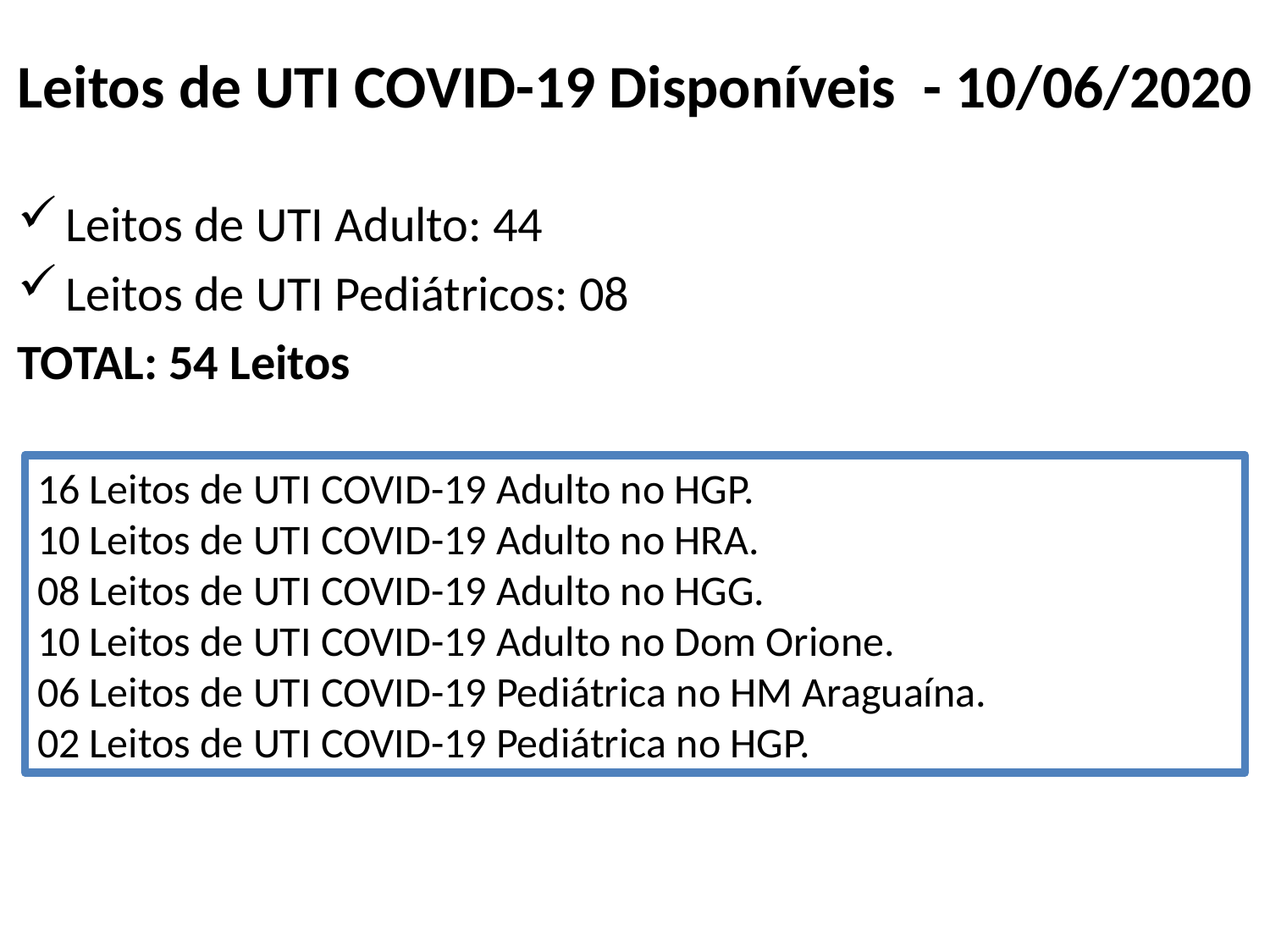

# Leitos de UTI COVID-19 Disponíveis  - 10/06/2020
Leitos de UTI Adulto: 44
Leitos de UTI Pediátricos: 08
TOTAL: 54 Leitos
16 Leitos de UTI COVID-19 Adulto no HGP.
10 Leitos de UTI COVID-19 Adulto no HRA.
08 Leitos de UTI COVID-19 Adulto no HGG.
10 Leitos de UTI COVID-19 Adulto no Dom Orione.
06 Leitos de UTI COVID-19 Pediátrica no HM Araguaína.
02 Leitos de UTI COVID-19 Pediátrica no HGP.